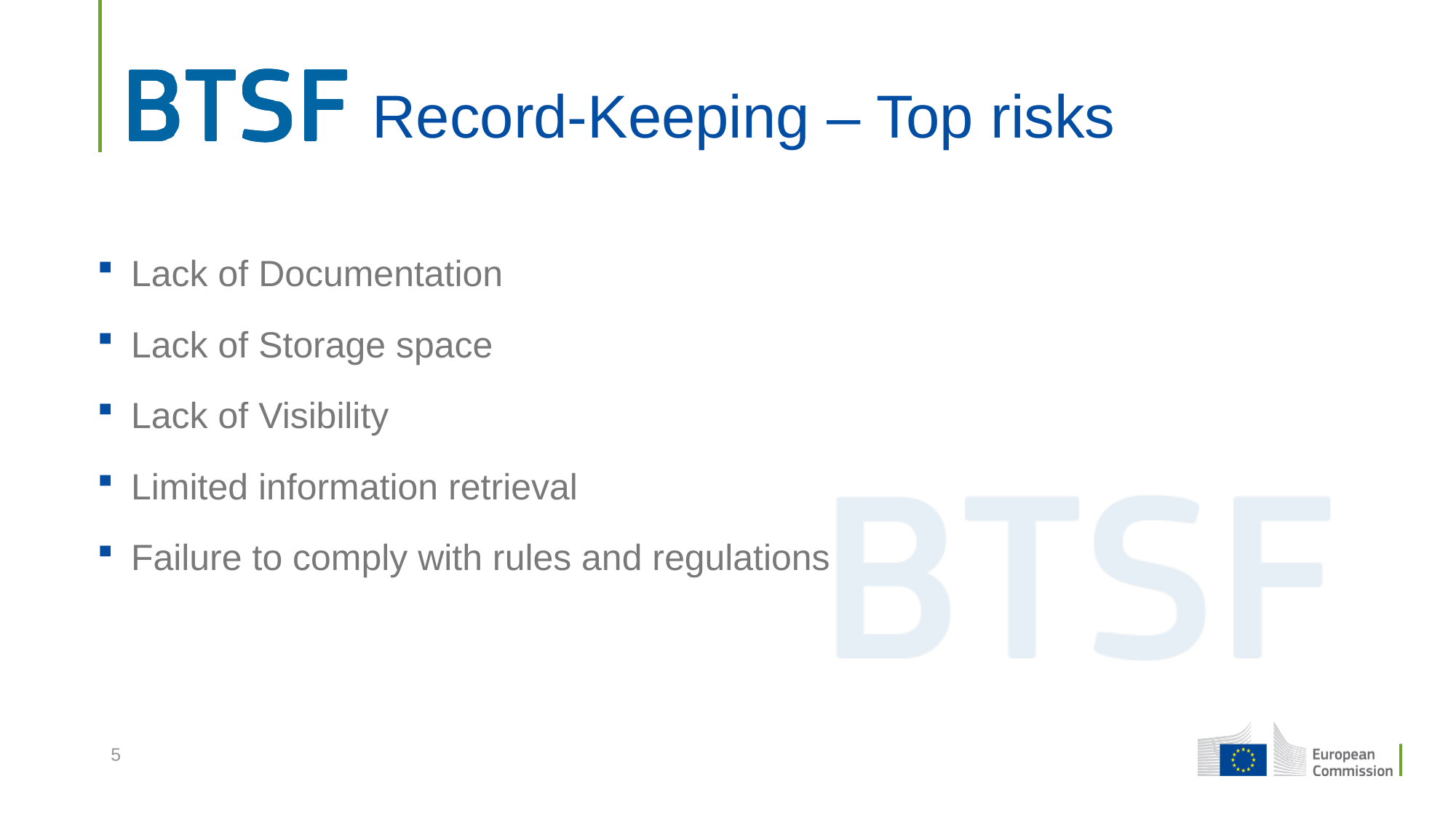

# Record-Keeping – Top risks
Lack of Documentation
Lack of Storage space
Lack of Visibility
Limited information retrieval
Failure to comply with rules and regulations

5